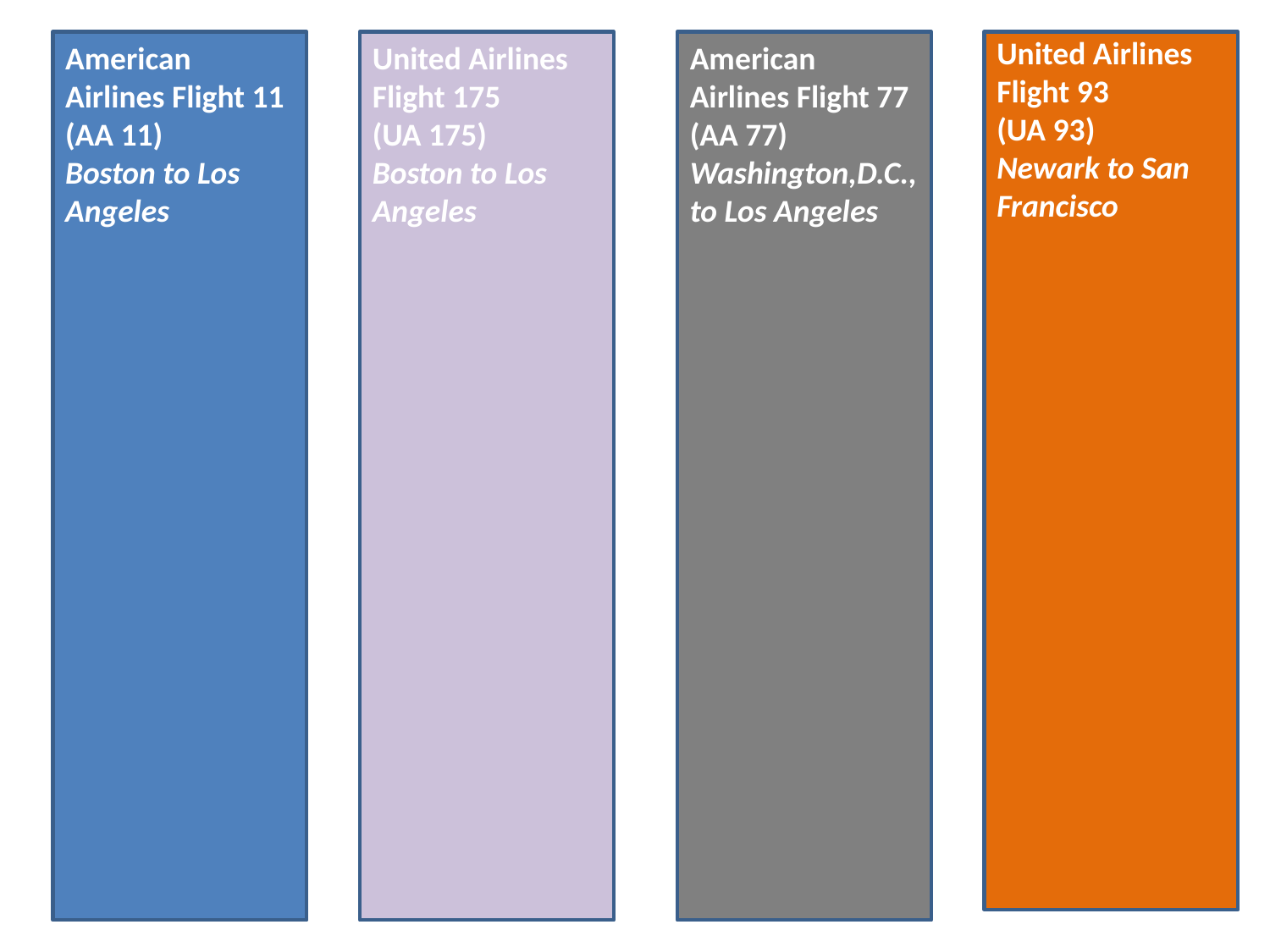

American Airlines Flight 11
(AA 11)
Boston to Los Angeles

United Airlines Flight 175
(UA 175)
Boston to Los Angeles

American Airlines Flight 77
(AA 77)
Washington,D.C., to Los Angeles

United Airlines Flight 93
(UA 93)
Newark to San Francisco